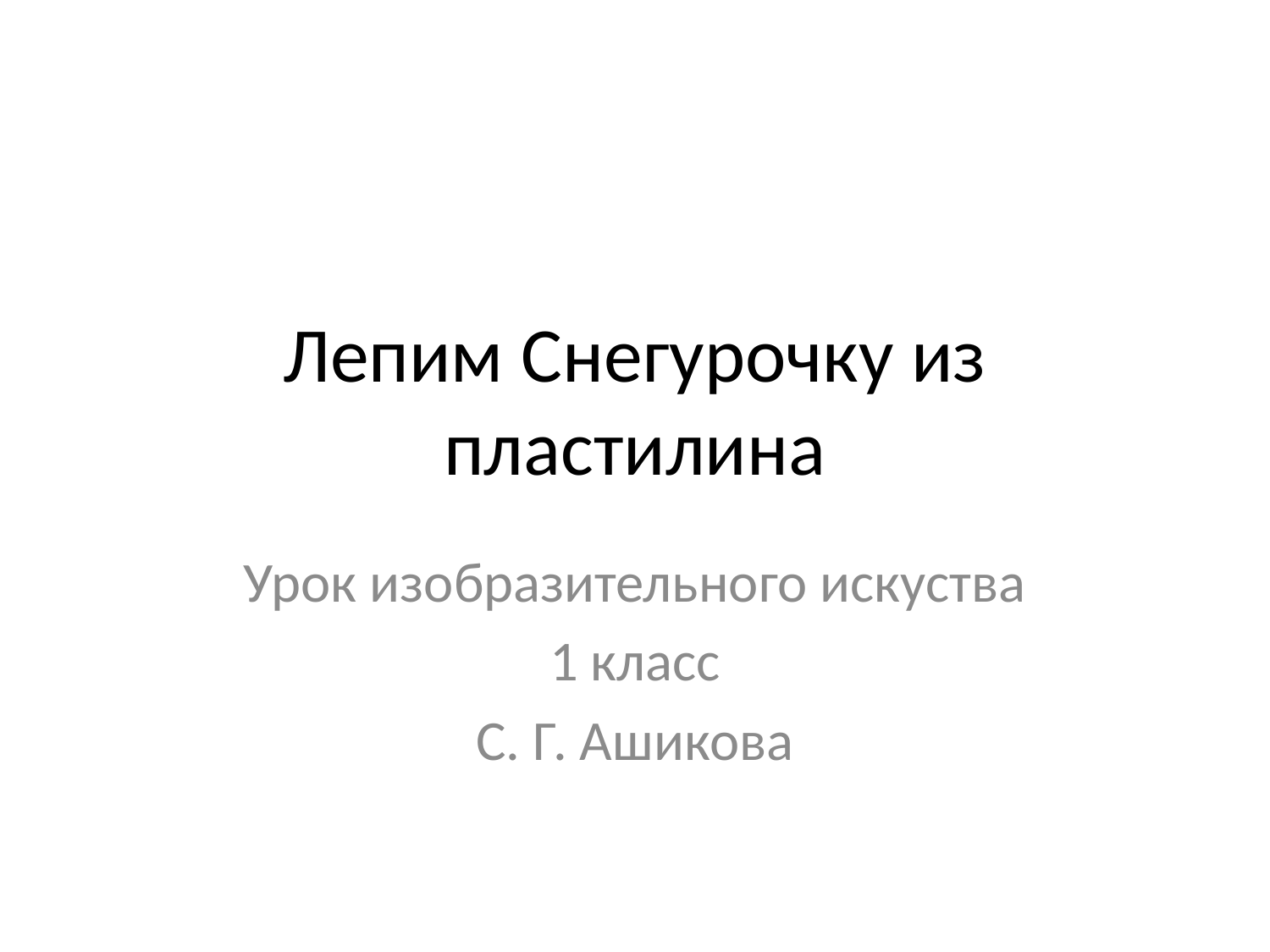

# Лепим Снегурочку из пластилина
Урок изобразительного искуства
1 класс
С. Г. Ашикова